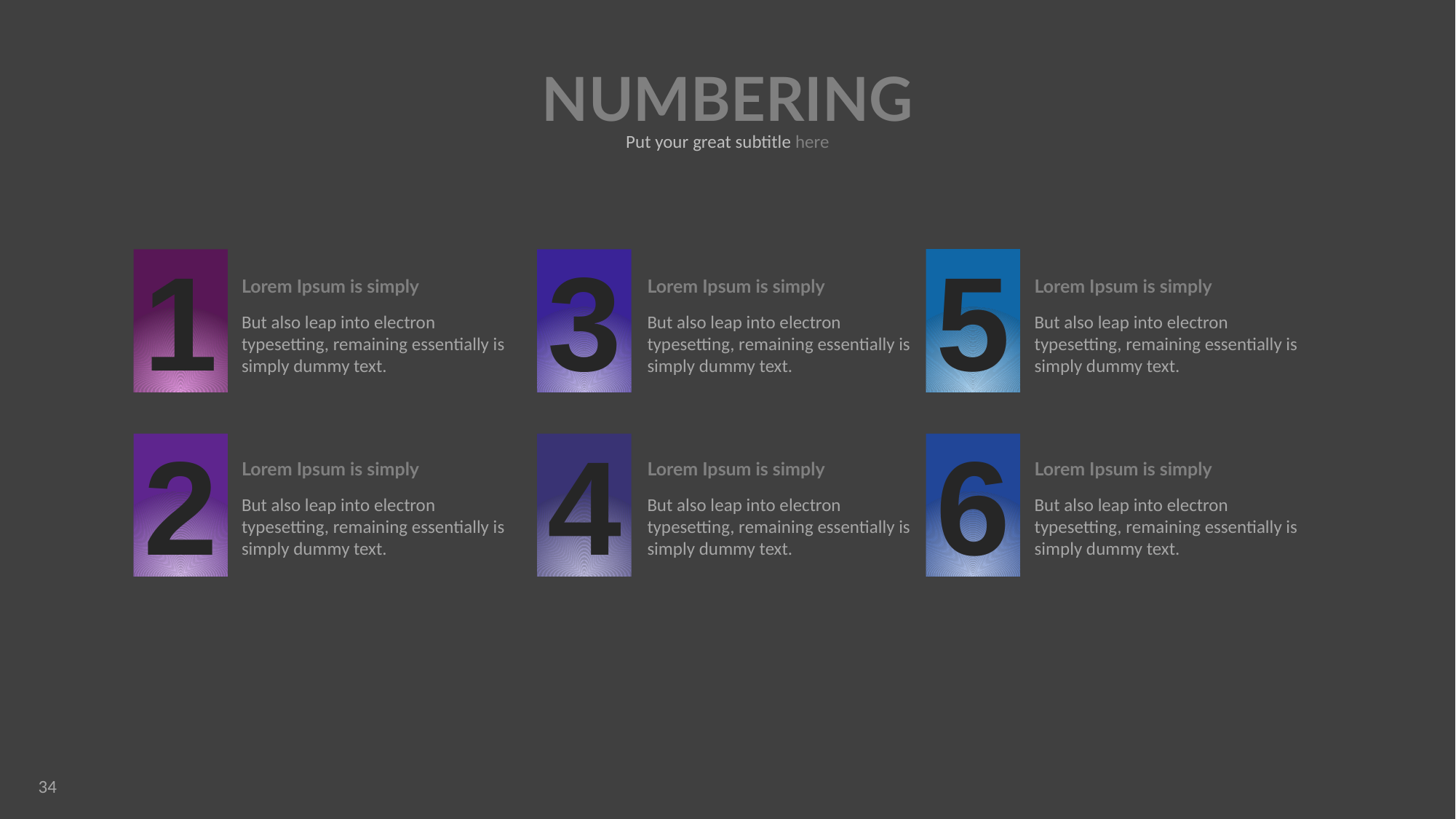

NUMBERING
Put your great subtitle here
5
1
3

Lorem Ipsum is simply
Lorem Ipsum is simply
Lorem Ipsum is simply
But also leap into electron typesetting, remaining essentially is simply dummy text.
But also leap into electron typesetting, remaining essentially is simply dummy text.
But also leap into electron typesetting, remaining essentially is simply dummy text.
6
2
4

Lorem Ipsum is simply
Lorem Ipsum is simply
Lorem Ipsum is simply
But also leap into electron typesetting, remaining essentially is simply dummy text.
But also leap into electron typesetting, remaining essentially is simply dummy text.
But also leap into electron typesetting, remaining essentially is simply dummy text.
34